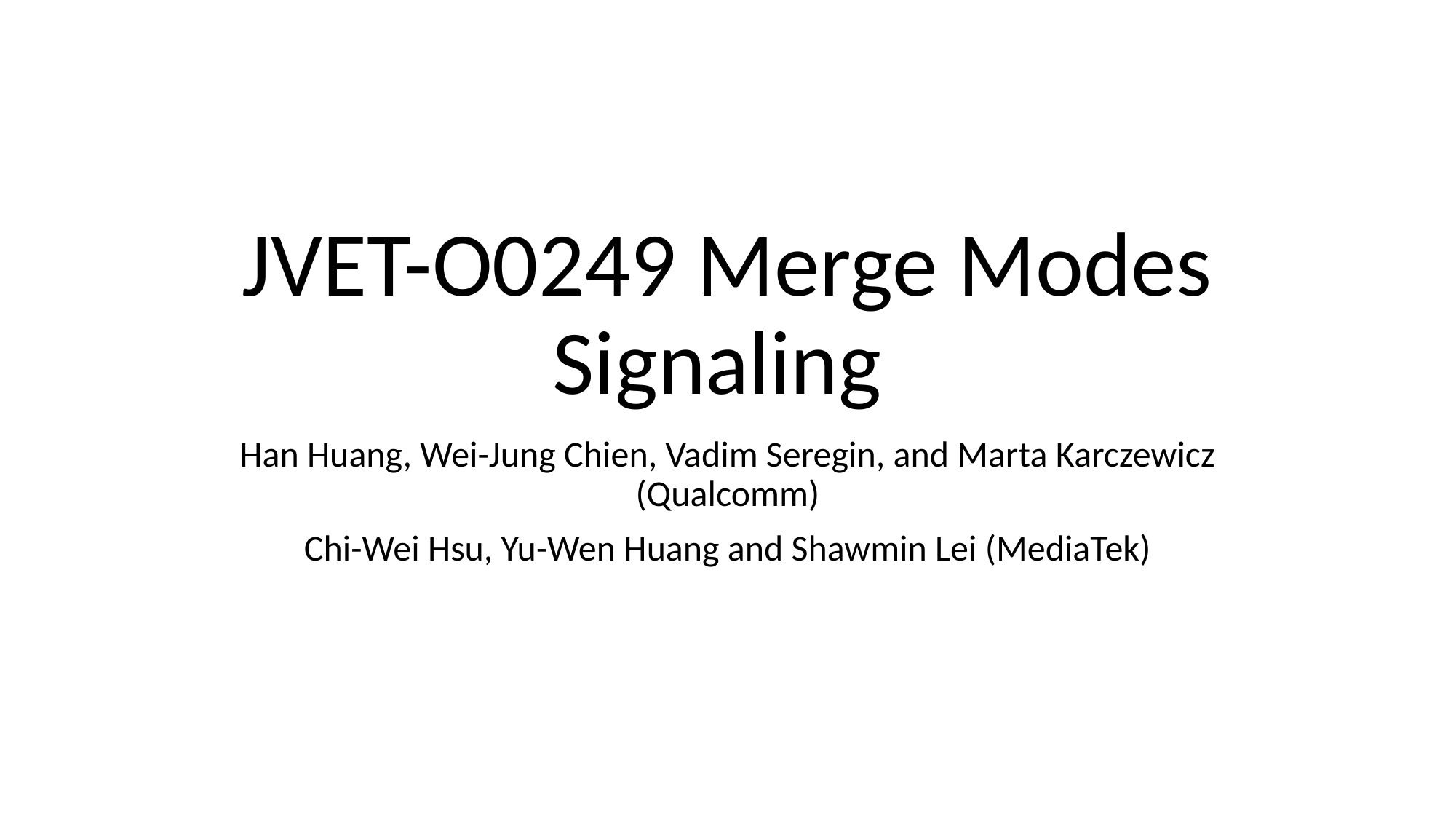

# JVET-O0249 Merge Modes Signaling
Han Huang, Wei-Jung Chien, Vadim Seregin, and Marta Karczewicz (Qualcomm)
Chi-Wei Hsu, Yu-Wen Huang and Shawmin Lei (MediaTek)